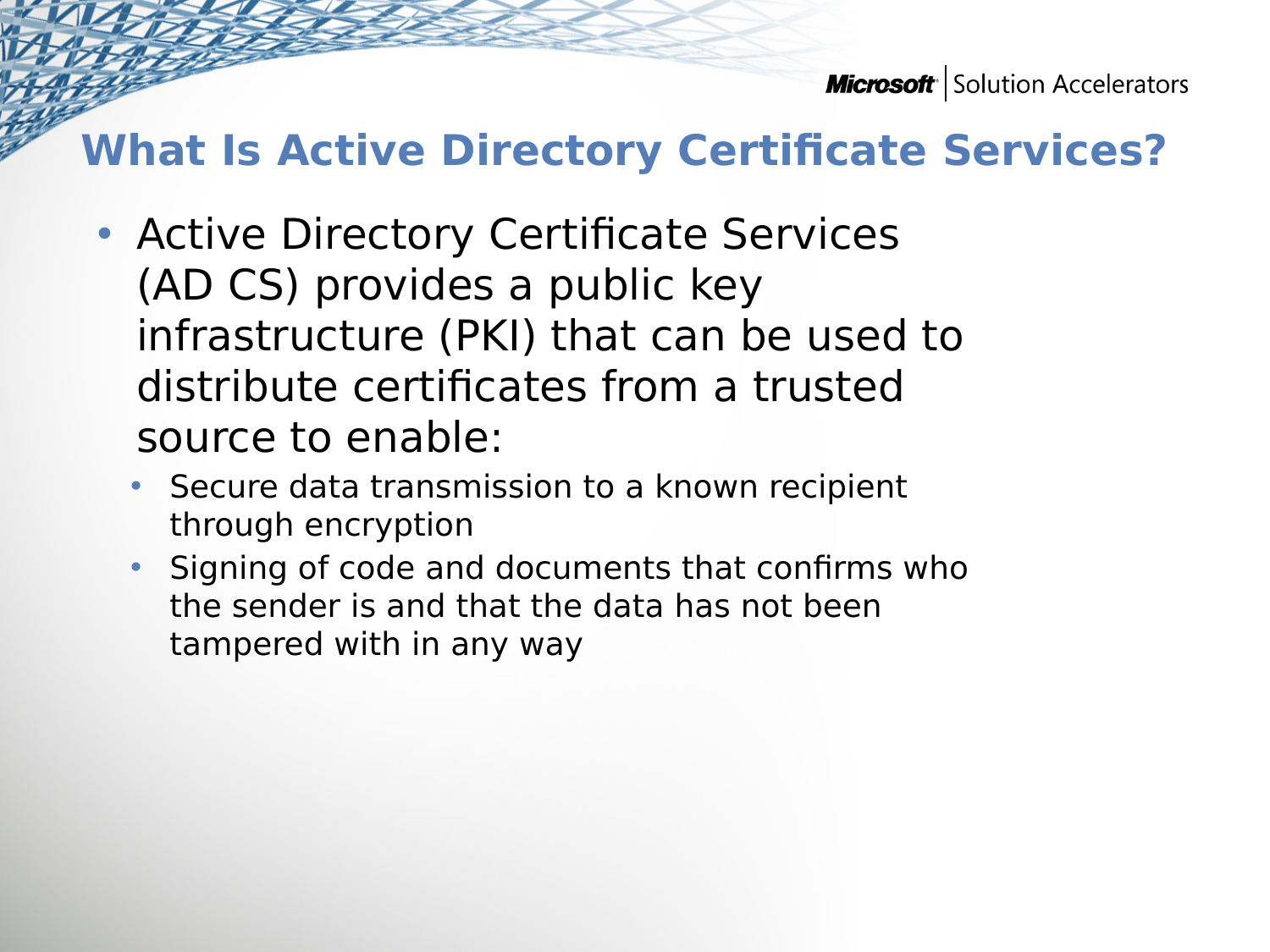

# What Is Active Directory Certificate Services?
Active Directory Certificate Services
(AD CS) provides a public key infrastructure (PKI) that can be used to distribute certificates from a trusted source to enable:
Secure data transmission to a known recipient through encryption
Signing of code and documents that confirms who the sender is and that the data has not been tampered with in any way